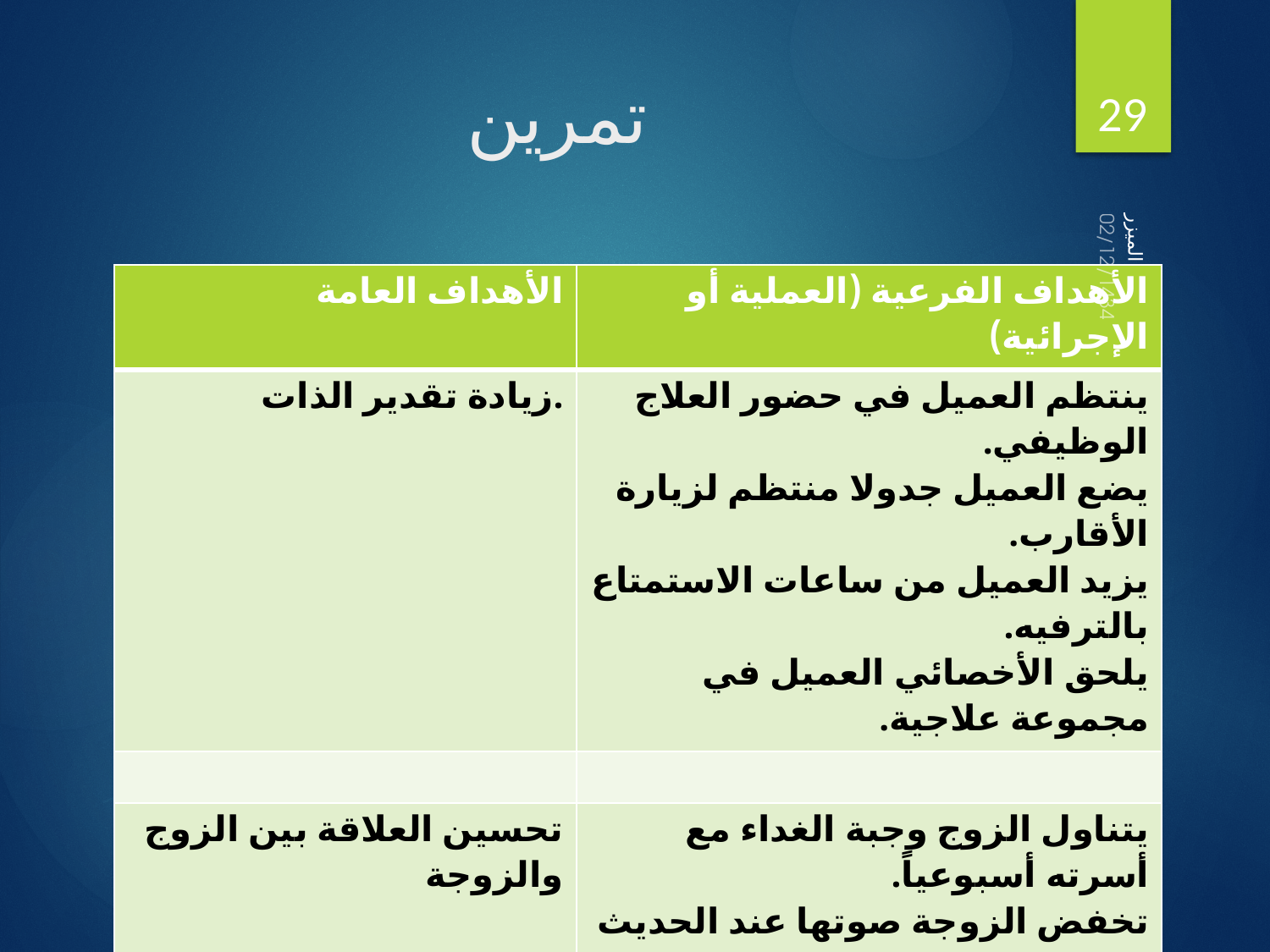

29
# تمرين
02/12/1434
| الأهداف العامة | الأهداف الفرعية (العملية أو الإجرائية) |
| --- | --- |
| .زيادة تقدير الذات | ينتظم العميل في حضور العلاج الوظيفي. يضع العميل جدولا منتظم لزيارة الأقارب. يزيد العميل من ساعات الاستمتاع بالترفيه. يلحق الأخصائي العميل في مجموعة علاجية. |
|  |  |
| تحسين العلاقة بين الزوج والزوجة | يتناول الزوج وجبة الغداء مع أسرته أسبوعياً. تخفض الزوجة صوتها عند الحديث مع الزوج. تمتنع الزوجة من مطالبة الزوج بالمصروفات عند قدومه من العمل. تعتني الزوجة بمظهرها أمام الزوج. يمتنع الزوج من شتم الزوجة وإهانتها. |
د.هند الميزر